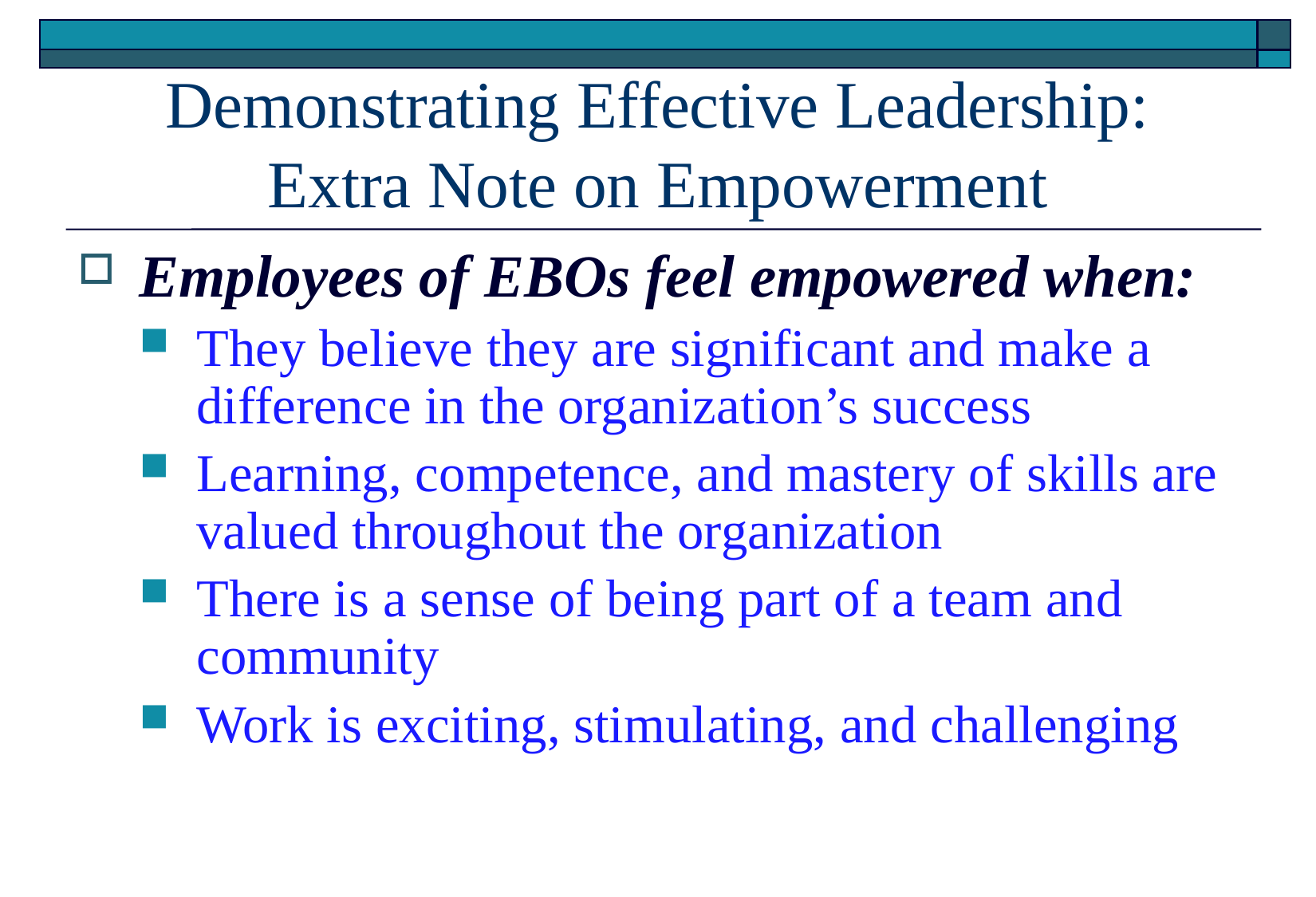

# Demonstrating Effective Leadership: Extra Note on Empowerment
Employees of EBOs feel empowered when:
They believe they are significant and make a difference in the organization’s success
Learning, competence, and mastery of skills are valued throughout the organization
There is a sense of being part of a team and community
Work is exciting, stimulating, and challenging